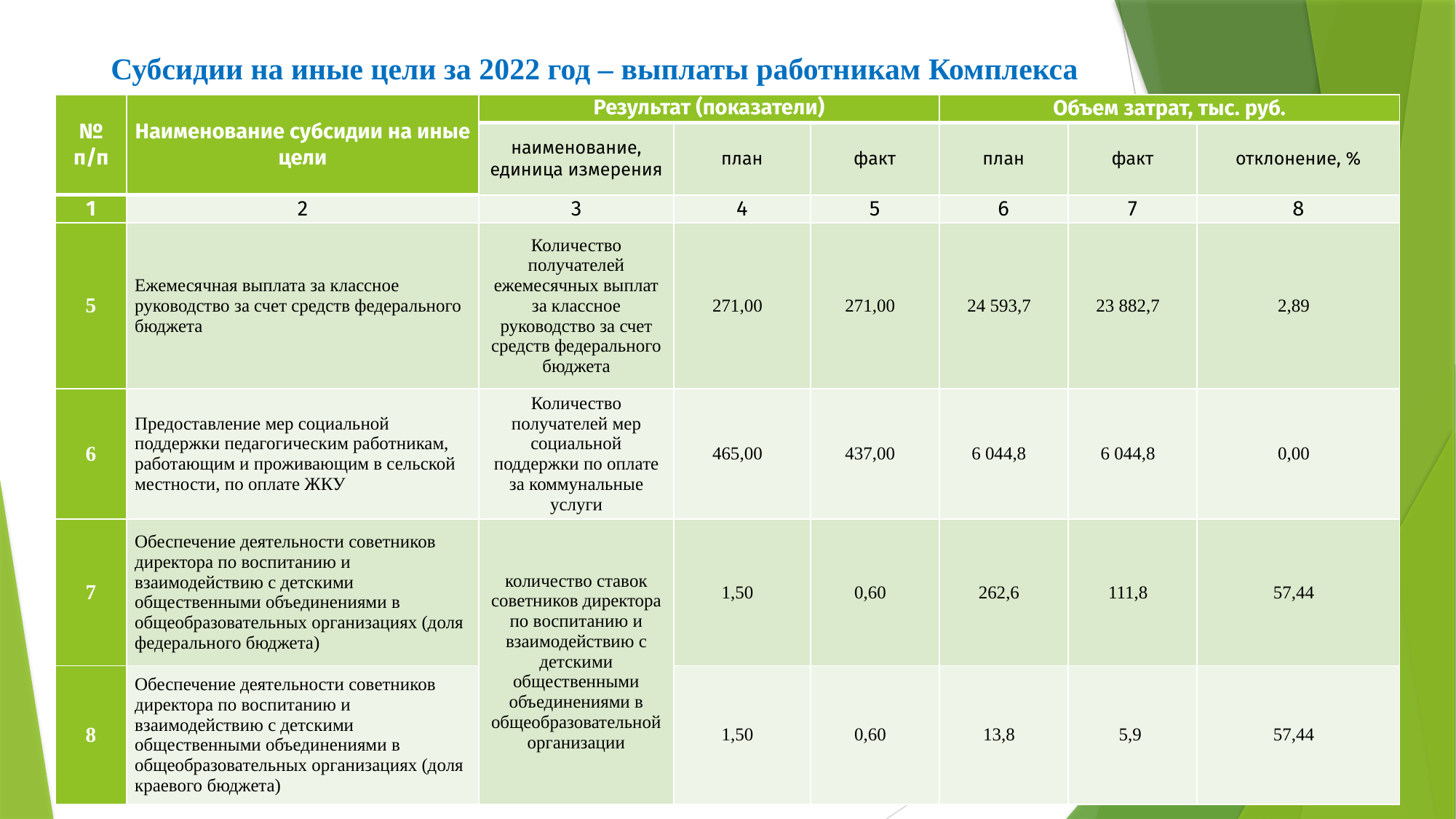

# Субсидии на иные цели за 2022 год – выплаты работникам Комплекса
| № п/п | Наименование субсидии на иные цели | Результат (показатели) |  |  | Объем затрат, тыс. руб. |  |  |
| --- | --- | --- | --- | --- | --- | --- | --- |
|  |  | наименование, единица измерения | план | факт | план | факт | отклонение, % |
| 1 | 2 | 3 | 4 | 5 | 6 | 7 | 8 |
| 5 | Ежемесячная выплата за классное руководство за счет средств федерального бюджета | Количество получателей ежемесячных выплат за классное руководство за счет средств федерального бюджета | 271,00 | 271,00 | 24 593,7 | 23 882,7 | 2,89 |
| 6 | Предоставление мер социальной поддержки педагогическим работникам, работающим и проживающим в сельской местности, по оплате ЖКУ | Количество получателей мер социальной поддержки по оплате за коммунальные услуги | 465,00 | 437,00 | 6 044,8 | 6 044,8 | 0,00 |
| 7 | Обеспечение деятельности советников директора по воспитанию и взаимодействию с детскими общественными объединениями в общеобразовательных организациях (доля федерального бюджета) | количество ставок советников директора по воспитанию и взаимодействию с детскими общественными объединениями в общеобразовательной организации | 1,50 | 0,60 | 262,6 | 111,8 | 57,44 |
| 8 | Обеспечение деятельности советников директора по воспитанию и взаимодействию с детскими общественными объединениями в общеобразовательных организациях (доля краевого бюджета) |  | 1,50 | 0,60 | 13,8 | 5,9 | 57,44 |